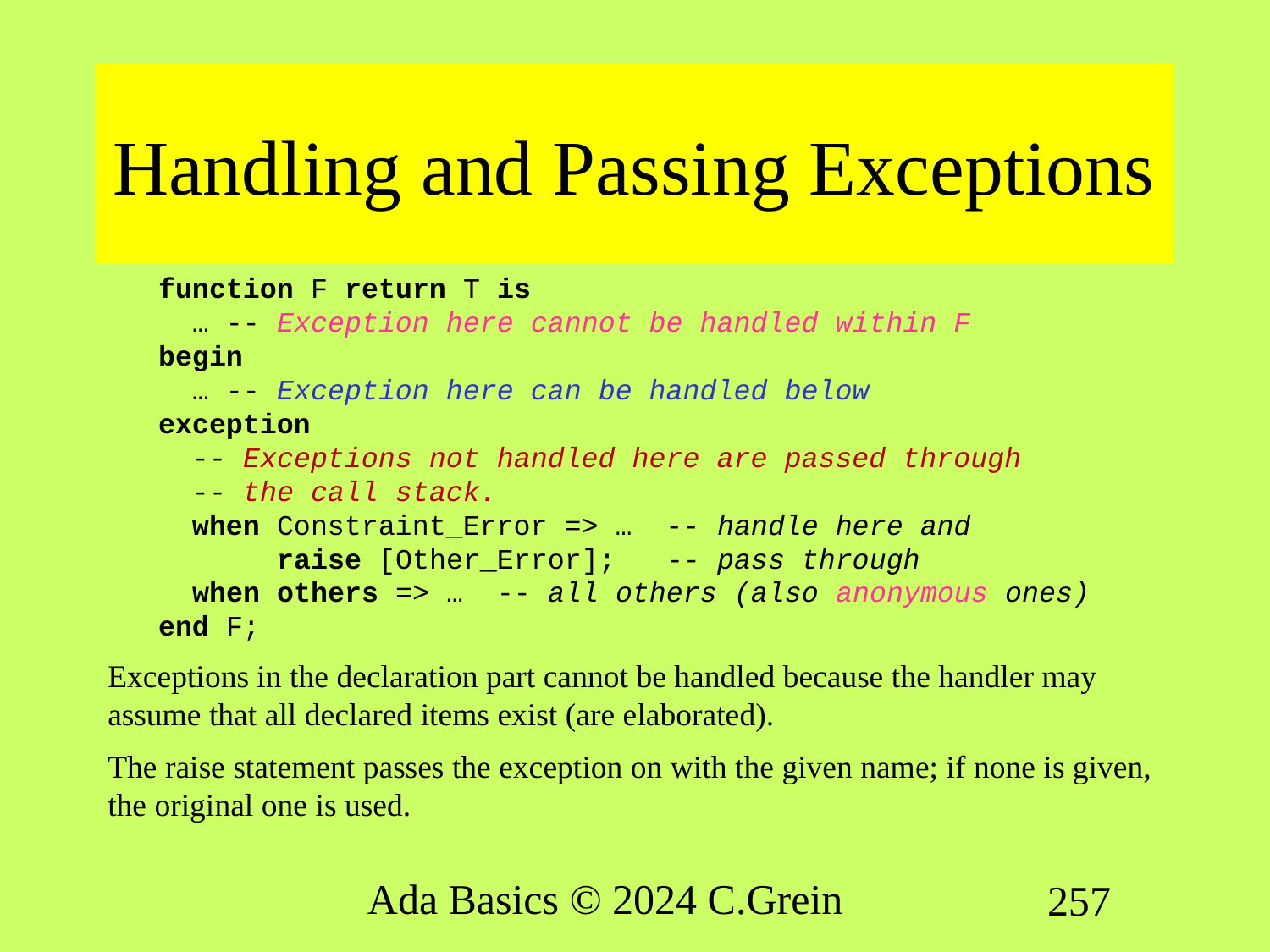

# Handling and Passing Exceptions
function F return T is
  … -- Exception here cannot be handled within F
begin
  … -- Exception here can be handled below
exception
  -- Exceptions not handled here are passed through
  -- the call stack.
  when Constraint_Error => …  -- handle here and
       raise [Other_Error];   -- pass through
  when others => …  -- all others (also anonymous ones)
end F;
Exceptions in the declaration part cannot be handled because the handler may assume that all declared items exist (are elaborated).
The raise statement passes the exception on with the given name; if none is given, the original one is used.
Ada Basics © 2024 C.Grein
257